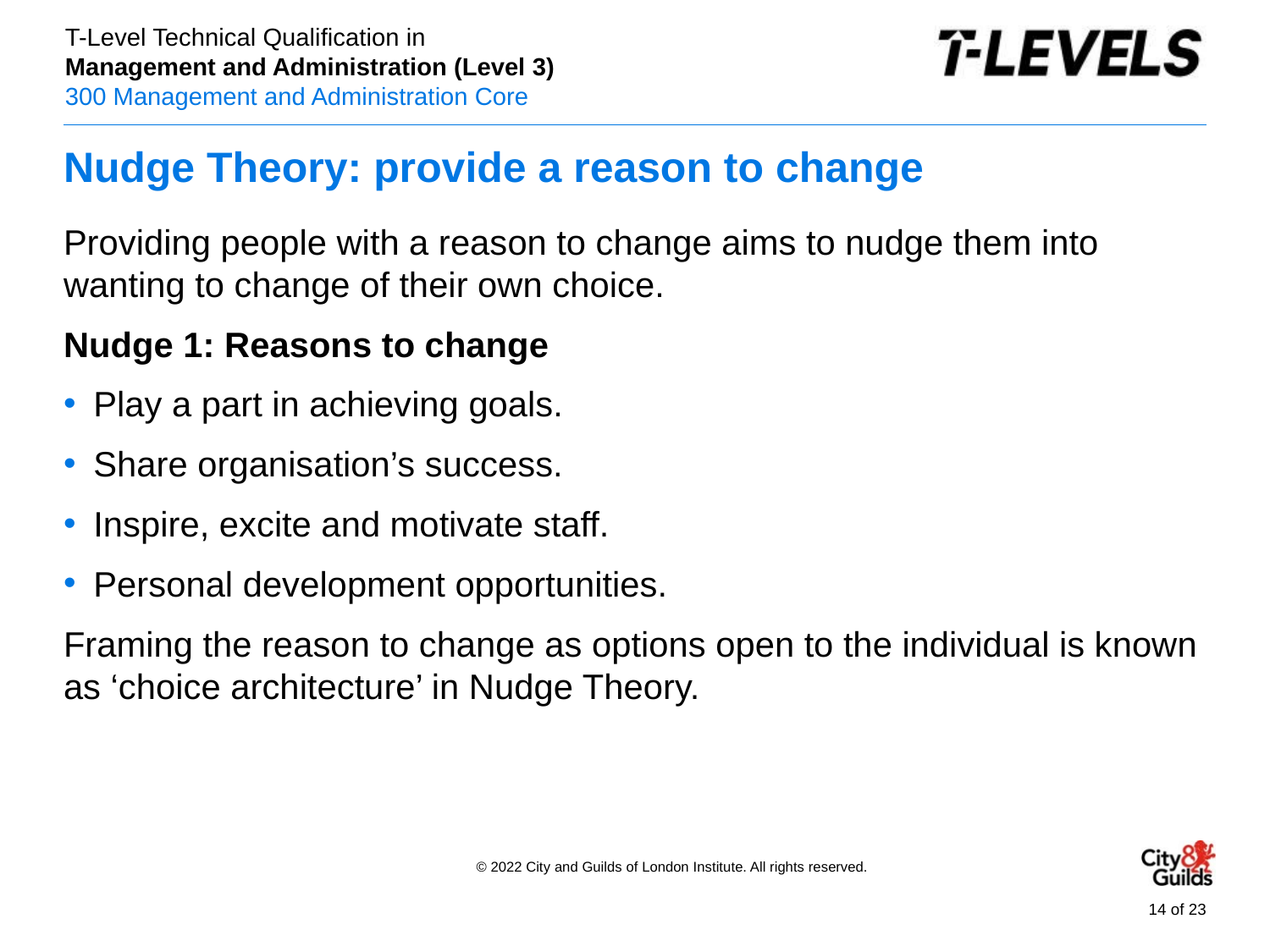

# Nudge Theory: provide a reason to change
Providing people with a reason to change aims to nudge them into wanting to change of their own choice.
Nudge 1: Reasons to change
Play a part in achieving goals.
Share organisation’s success.
Inspire, excite and motivate staff.
Personal development opportunities.
Framing the reason to change as options open to the individual is known as ‘choice architecture’ in Nudge Theory.